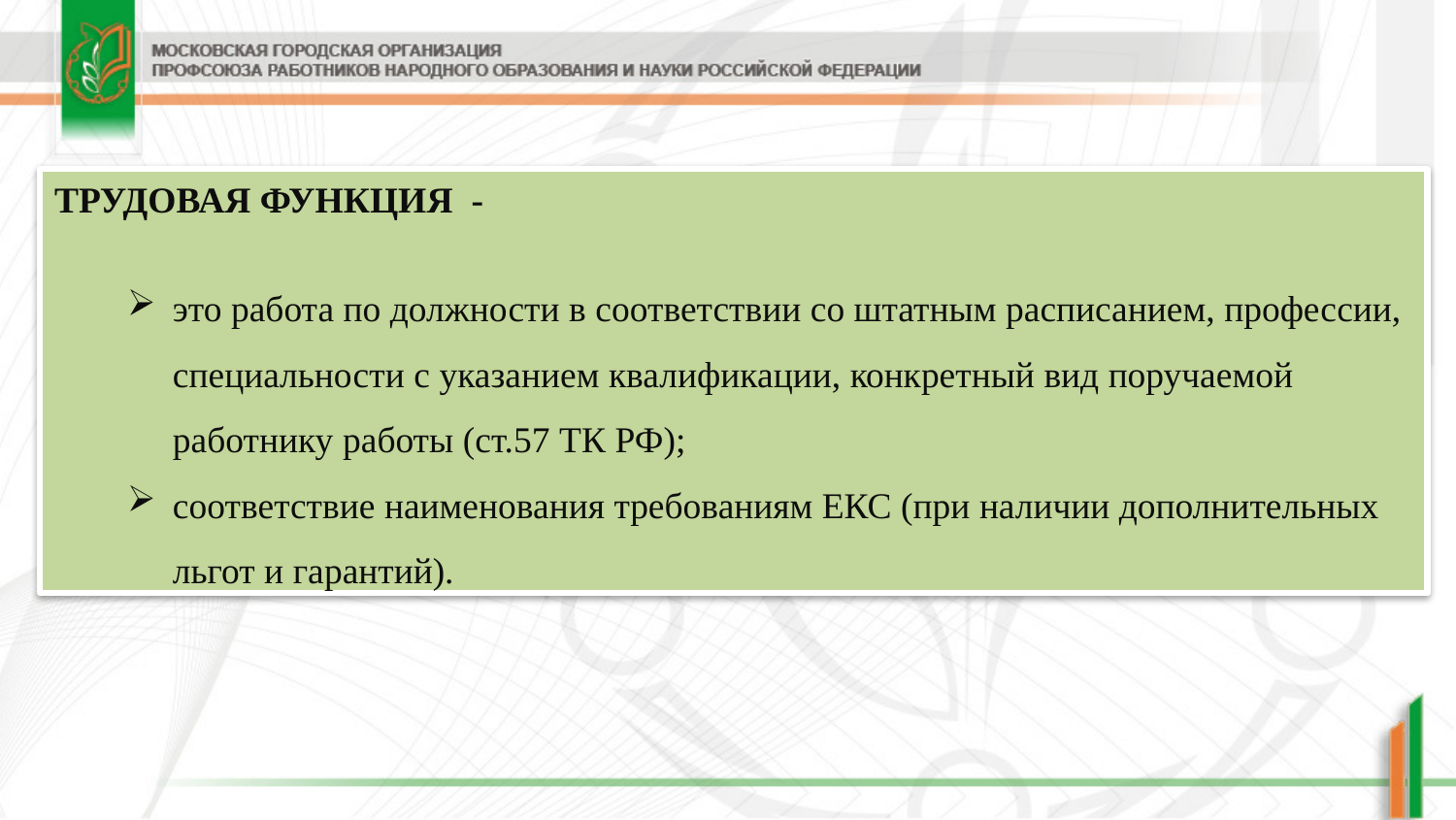

ТРУДОВАЯ ФУНКЦИЯ  -

это работа по должности в соответствии со штатным расписанием, профессии, специальности с указанием квалификации, конкретный вид поручаемой работнику работы (ст.57 ТК РФ);
соответствие наименования требованиям ЕКС (при наличии дополнительных льгот и гарантий).